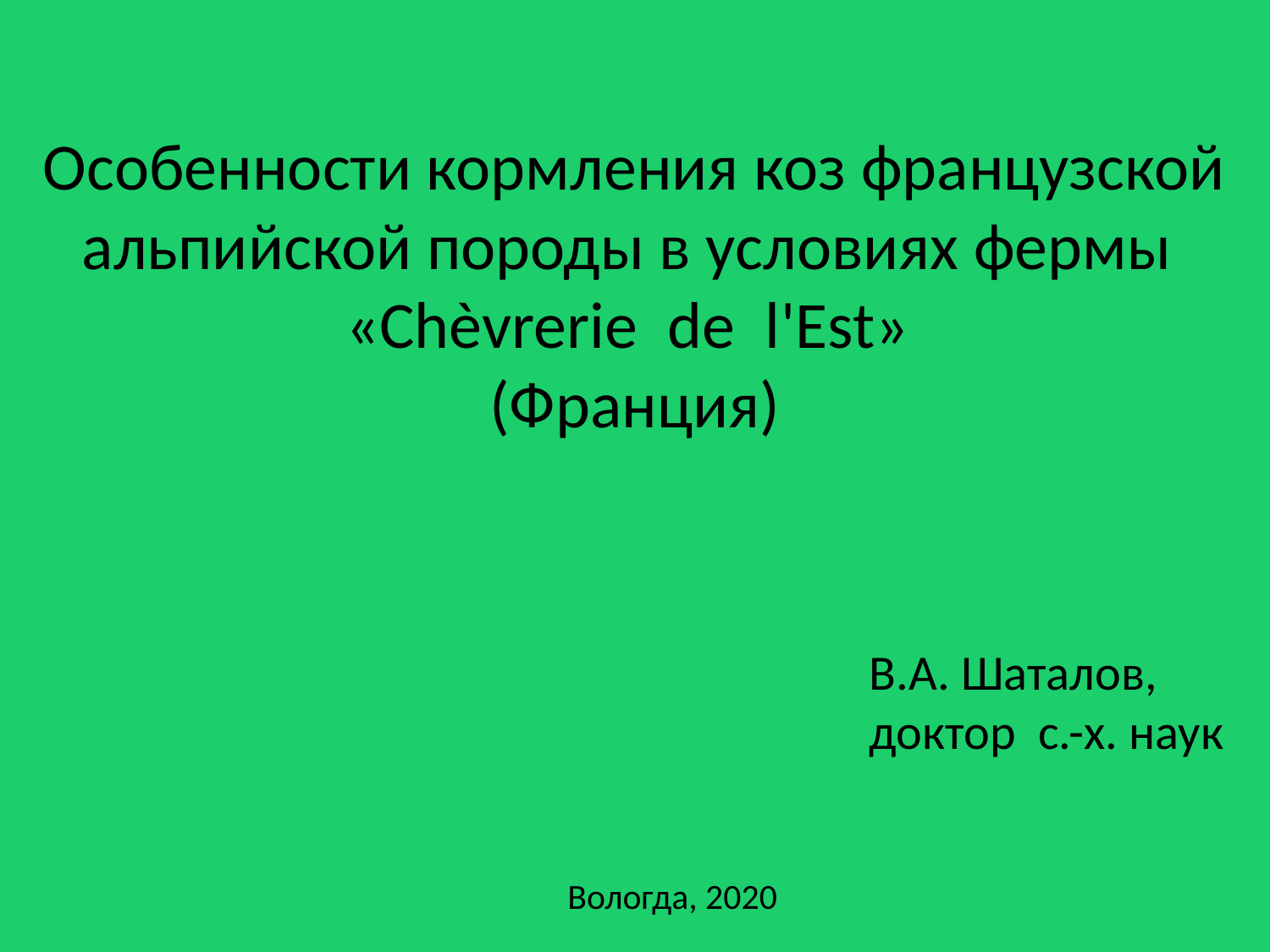

# Особенности кормления коз французской альпийской породы в условиях фермы «Chèvrerie  de  l'Est» (Франция)
В.А. Шаталов,
доктор  с.-х. наук
Вологда, 2020